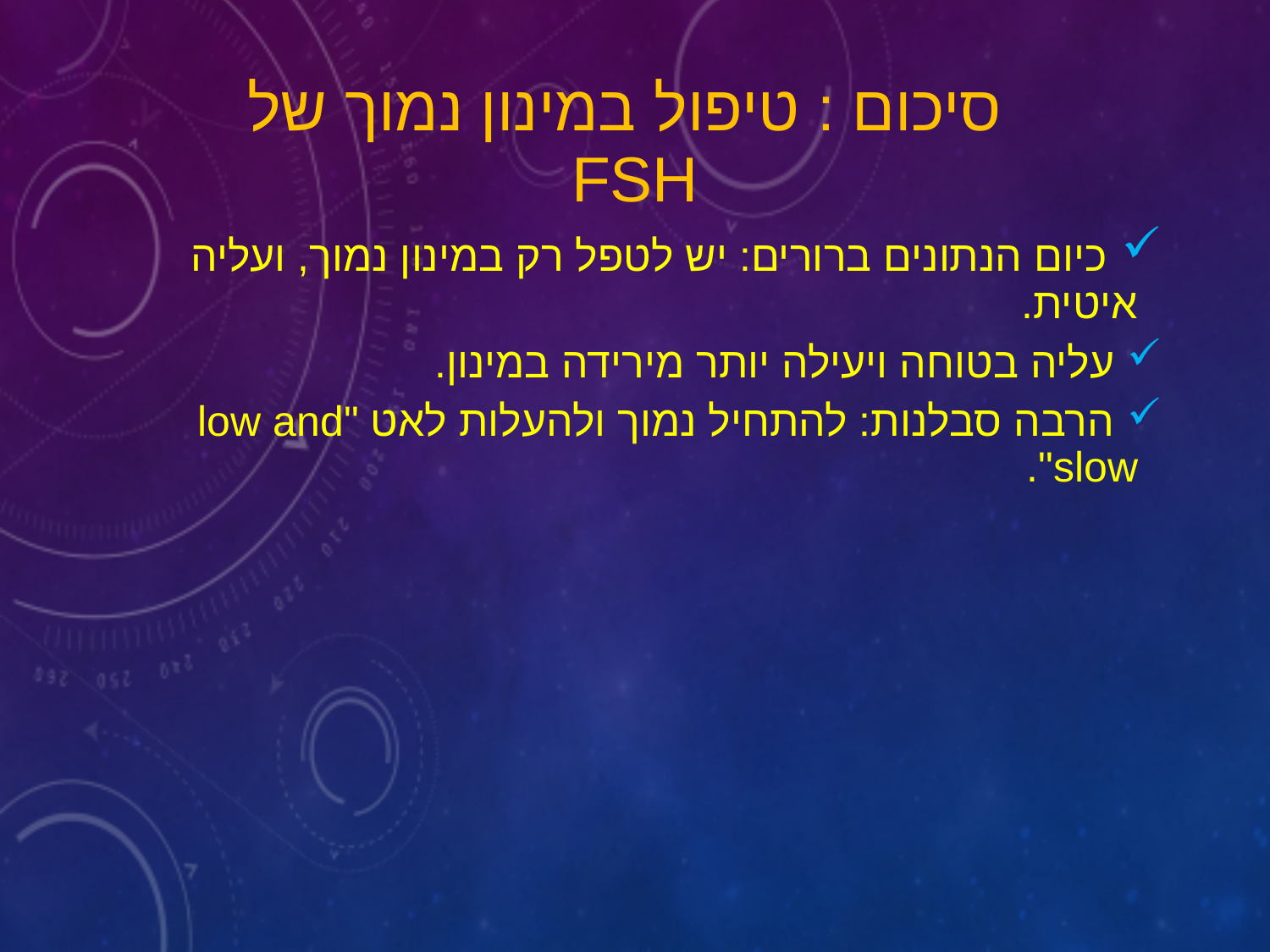

# סיכום : טיפול במינון נמוך של FSH

 כיום הנתונים ברורים: יש לטפל רק במינון נמוך, ועליה איטית.
 עליה בטוחה ויעילה יותר מירידה במינון.
 הרבה סבלנות: להתחיל נמוך ולהעלות לאט "low and slow".